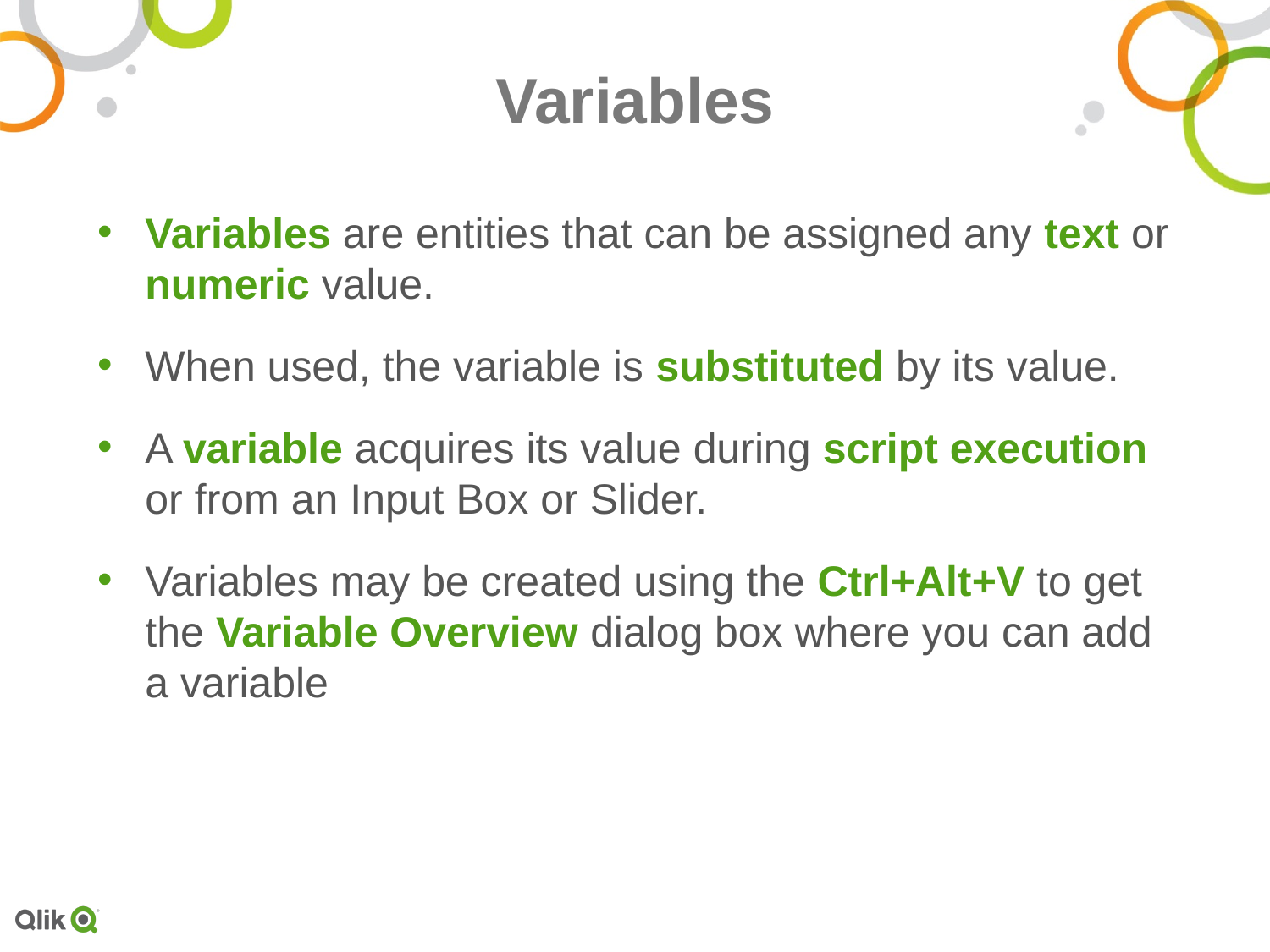

# Variables
Variables are entities that can be assigned any text or numeric value.
When used, the variable is substituted by its value.
A variable acquires its value during script execution or from an Input Box or Slider.
Variables may be created using the Ctrl+Alt+V to get the Variable Overview dialog box where you can add a variable